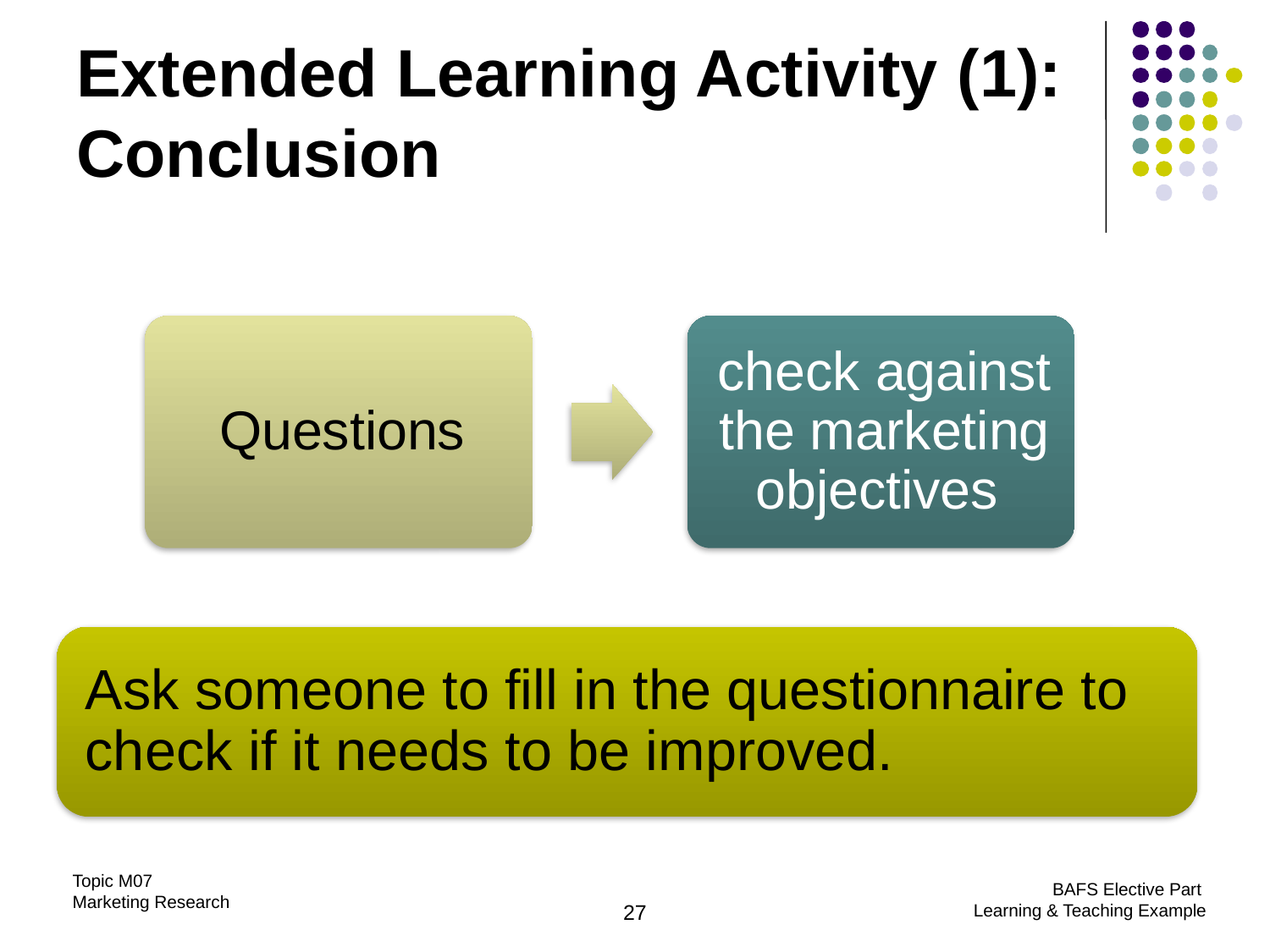

Extended Learning Activity (1): Conclusion
Questions

check against the marketing objectives

Ask someone to fill in the questionnaire to check if it needs to be improved.

27